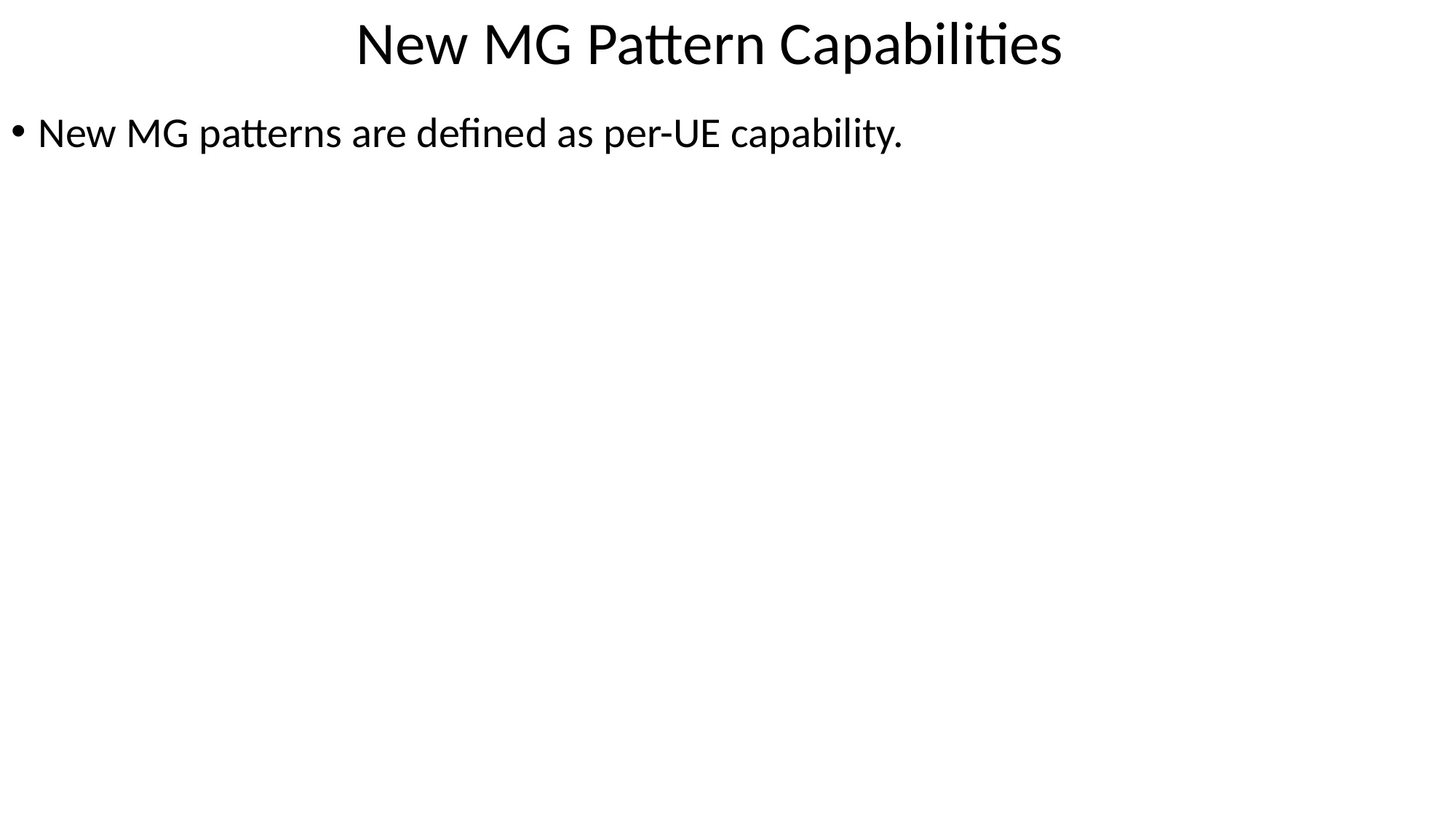

# New MG Pattern Capabilities
New MG patterns are defined as per-UE capability.